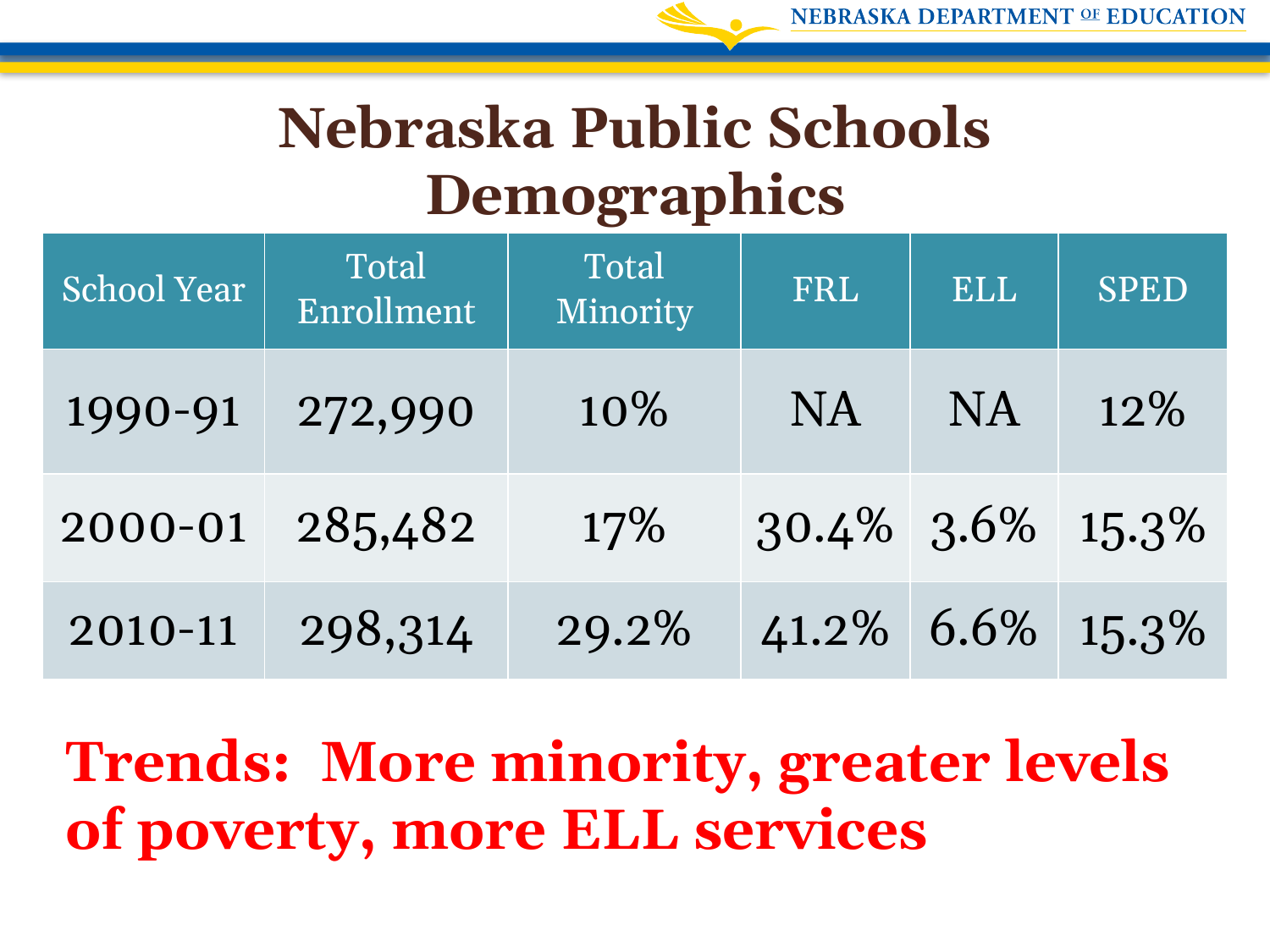

# Nebraska Public Schools Demographics
| School Year | Total Enrollment | Total Minority | FRL | ELL | SPED |
| --- | --- | --- | --- | --- | --- |
| 1990-91 | 272,990 | 10% | NA | NA | 12% |
| 2000-01 | 285,482 | 17% | 30.4% | 3.6% | 15.3% |
| 2010-11 | 298,314 | 29.2% | 41.2% | 6.6% | 15.3% |
Trends:  More minority, greater levels of poverty, more ELL services